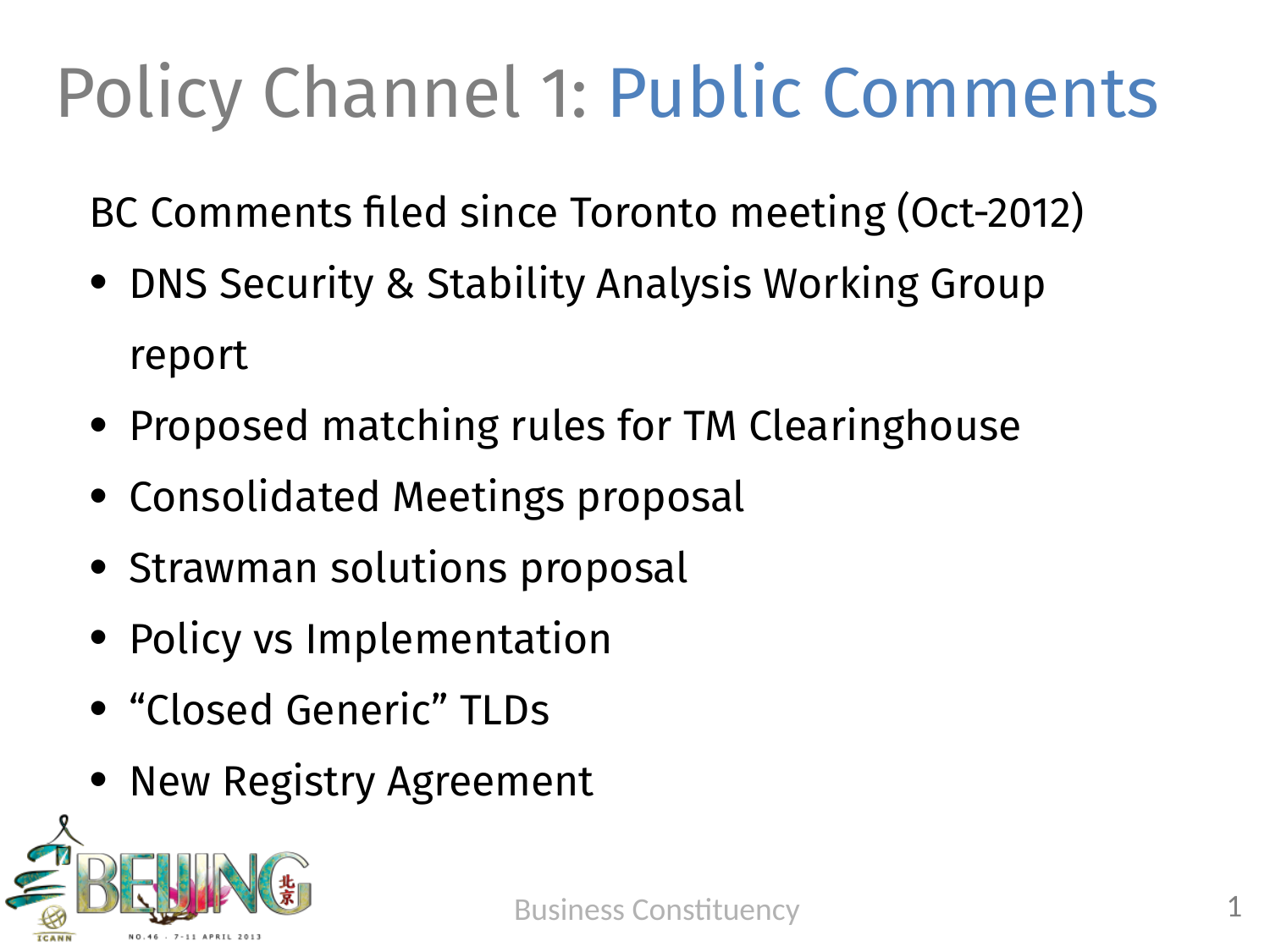

Policy Channel 1: Public Comments
BC Comments filed since Toronto meeting (Oct-2012)
DNS Security & Stability Analysis Working Group report
Proposed matching rules for TM Clearinghouse
Consolidated Meetings proposal
Strawman solutions proposal
Policy vs Implementation
“Closed Generic” TLDs
New Registry Agreement

1
Business Constituency